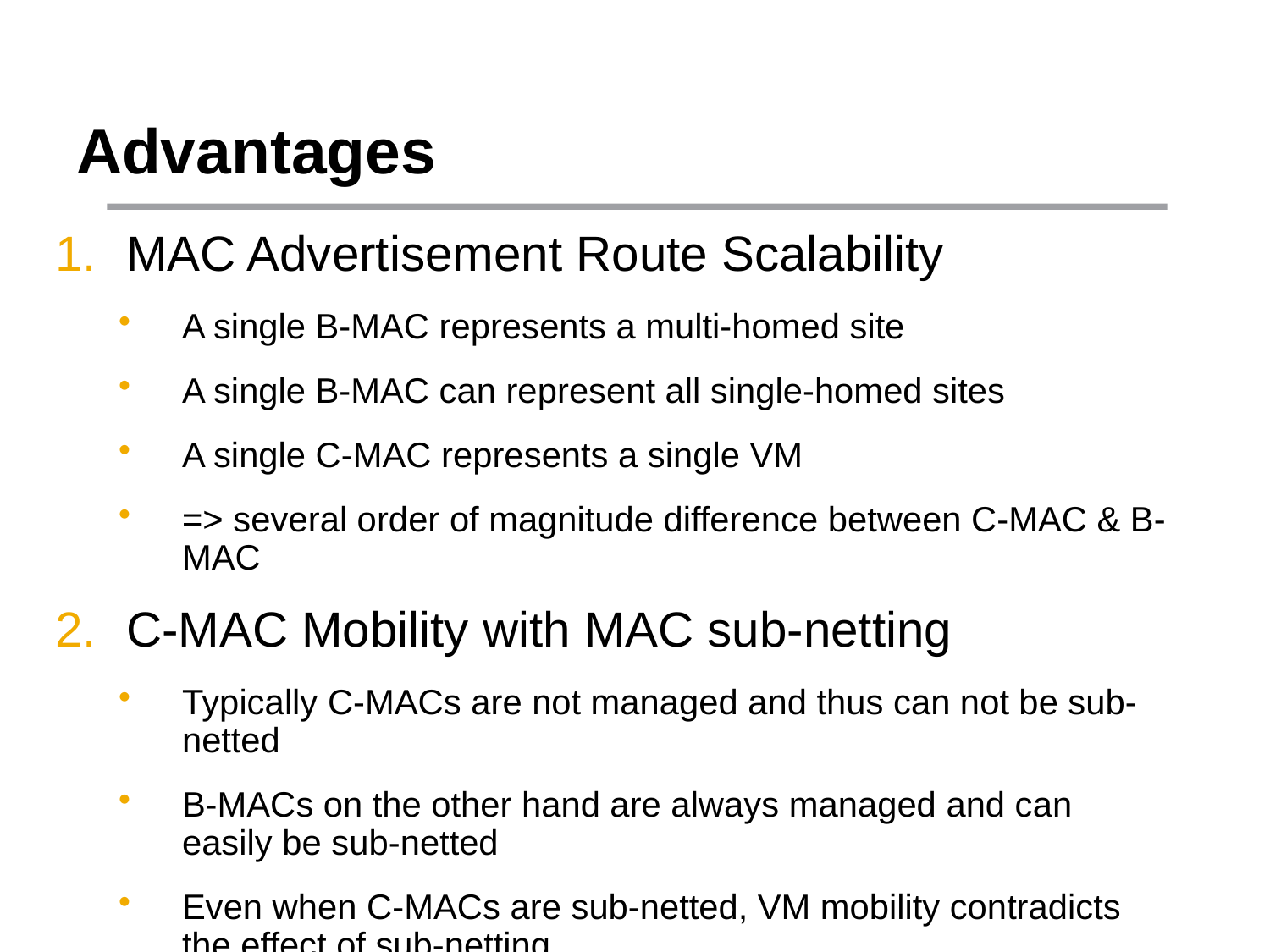

# Advantages
MAC Advertisement Route Scalability
A single B-MAC represents a multi-homed site
A single B-MAC can represent all single-homed sites
A single C-MAC represents a single VM
=> several order of magnitude difference between C-MAC & B-MAC
C-MAC Mobility with MAC sub-netting
Typically C-MACs are not managed and thus can not be sub-netted
B-MACs on the other hand are always managed and can easily be sub-netted
Even when C-MACs are sub-netted, VM mobility contradicts the effect of sub-netting